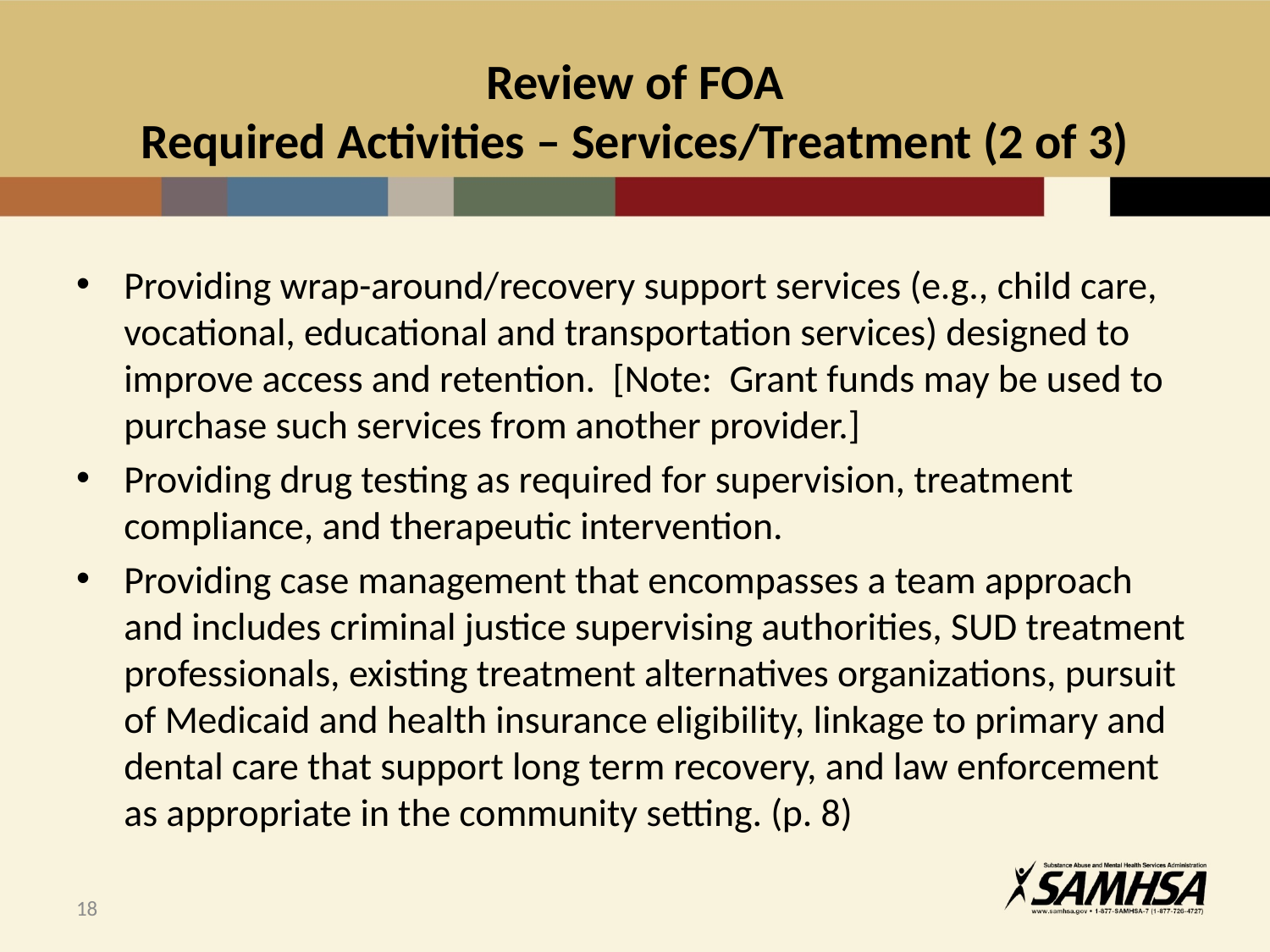

# Review of FOA Required Activities – Services/Treatment (2 of 3)
Providing wrap-around/recovery support services (e.g., child care, vocational, educational and transportation services) designed to improve access and retention.  [Note:  Grant funds may be used to purchase such services from another provider.]
Providing drug testing as required for supervision, treatment compliance, and therapeutic intervention.
Providing case management that encompasses a team approach and includes criminal justice supervising authorities, SUD treatment professionals, existing treatment alternatives organizations, pursuit of Medicaid and health insurance eligibility, linkage to primary and dental care that support long term recovery, and law enforcement as appropriate in the community setting. (p. 8)

18